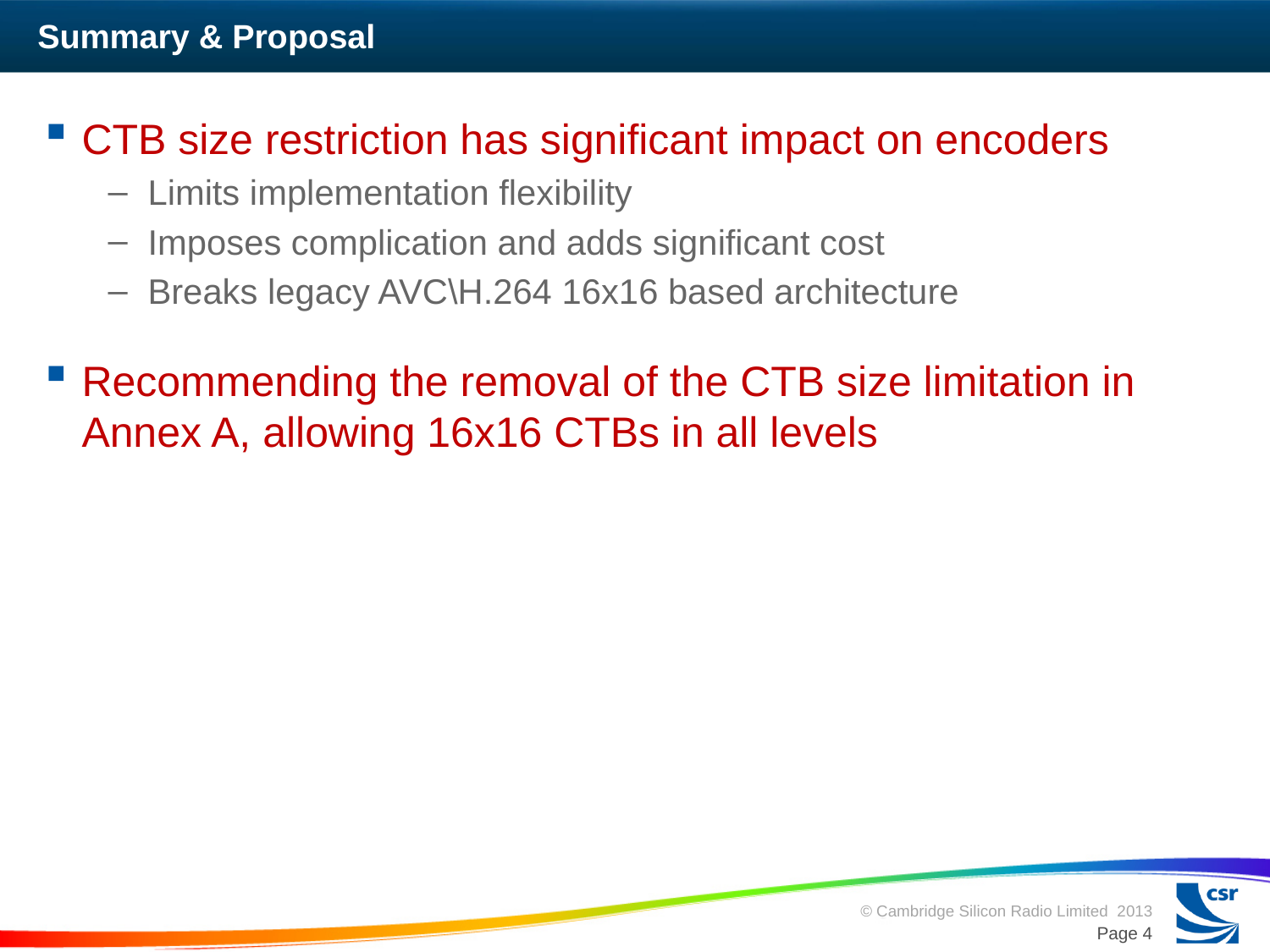

# Summary & Proposal
CTB size restriction has significant impact on encoders
Limits implementation flexibility
Imposes complication and adds significant cost
Breaks legacy AVC\H.264 16x16 based architecture

Recommending the removal of the CTB size limitation in Annex A, allowing 16x16 CTBs in all levels

Page 4